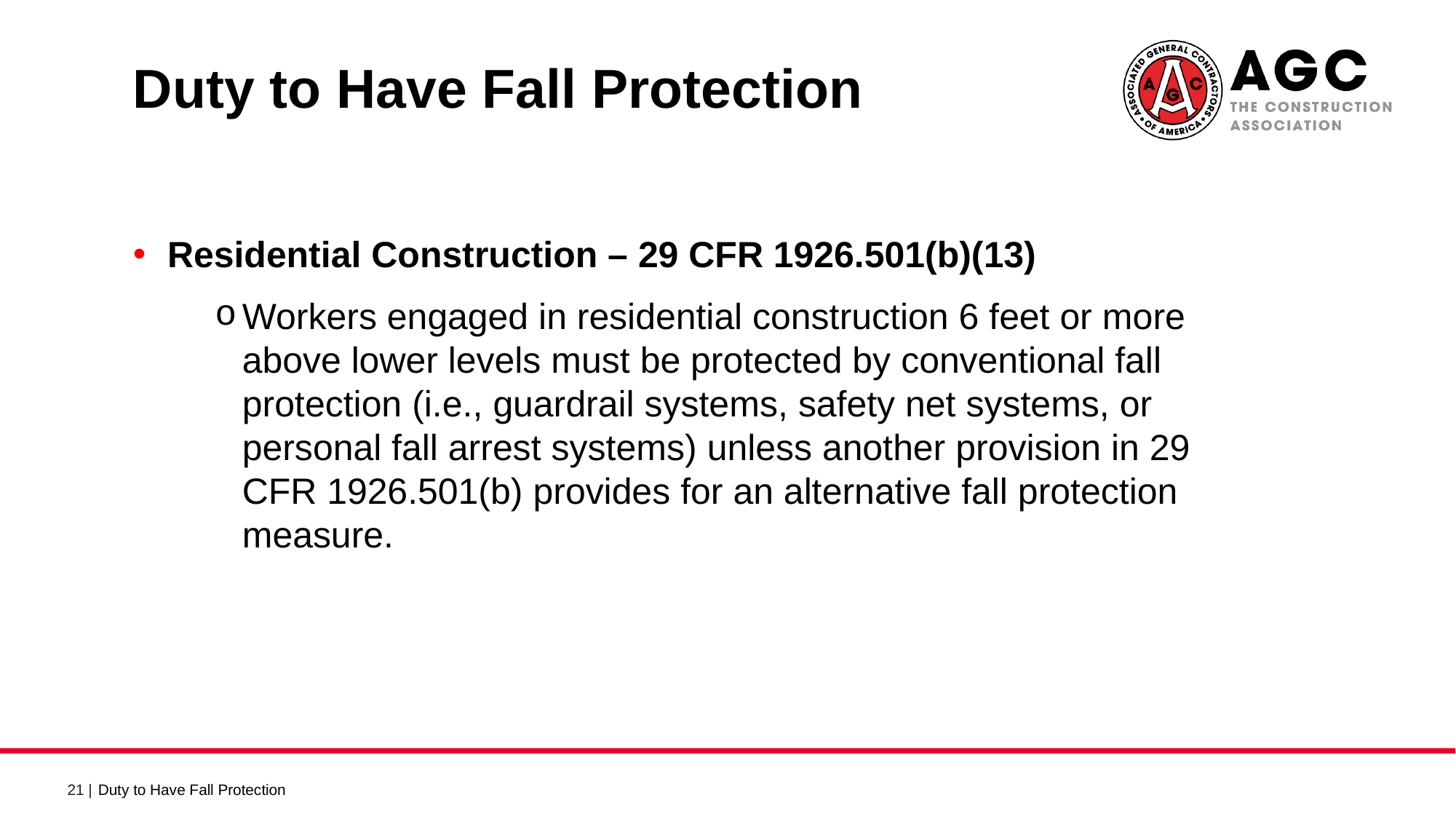

Duty to Have Fall Protection 11

Residential Construction – 29 CFR 1926.501(b)(13)
Workers engaged in residential construction 6 feet or more above lower levels must be protected by conventional fall protection (i.e., guardrail systems, safety net systems, or personal fall arrest systems) unless another provision in 29 CFR 1926.501(b) provides for an alternative fall protection measure.

Duty to Have Fall Protection